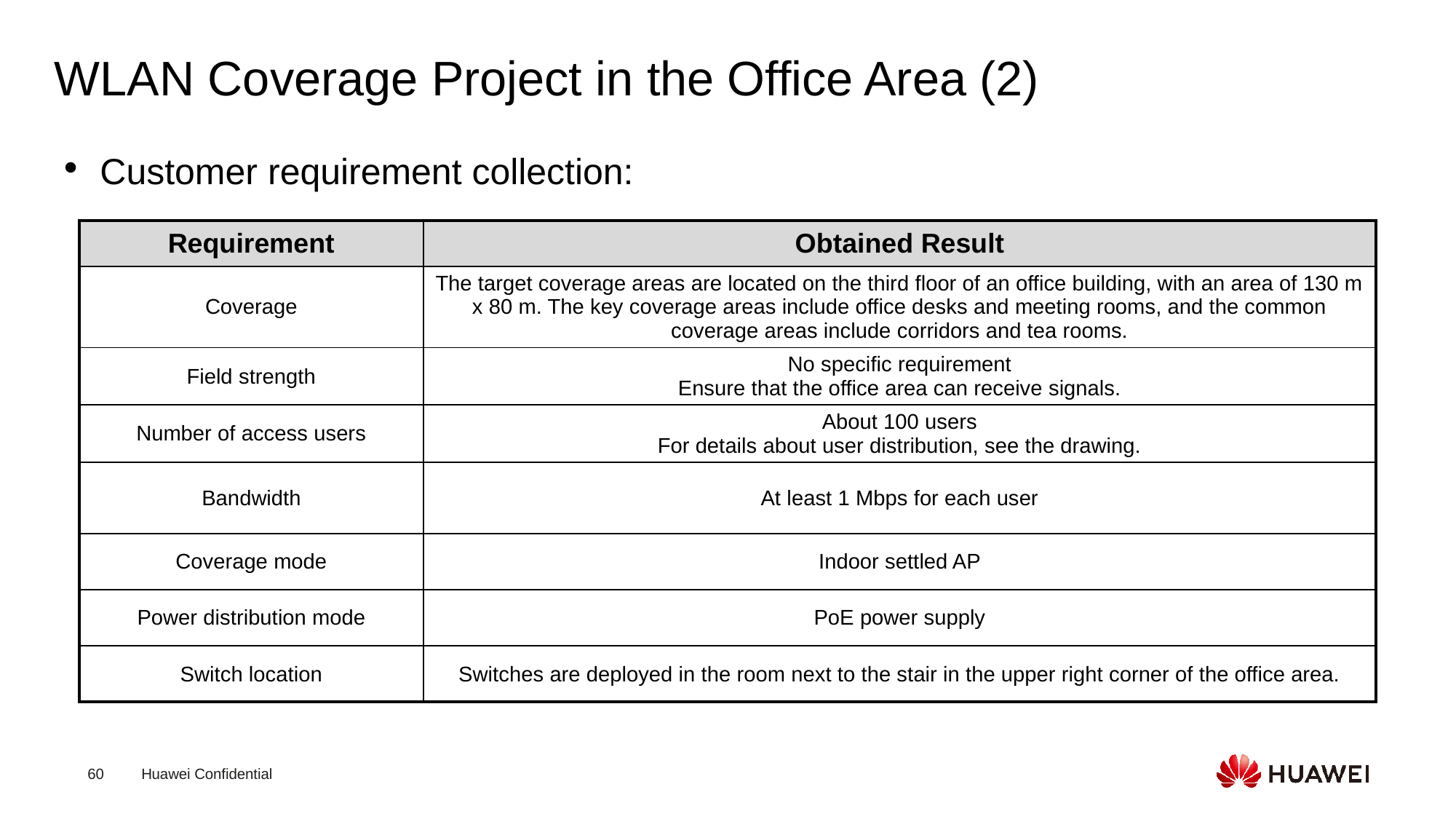

# WLAN Coverage Project in the Office Area (2)
Customer requirement collection:

| Requirement | Obtained Result |
| --- | --- |
| Coverage | The target coverage areas are located on the third floor of an office building, with an area of 130 m x 80 m. The key coverage areas include office desks and meeting rooms, and the common coverage areas include corridors and tea rooms. |
| Field strength | No specific requirement Ensure that the office area can receive signals. |
| Number of access users | About 100 users For details about user distribution, see the drawing. |
| Bandwidth | At least 1 Mbps for each user |
| Coverage mode | Indoor settled AP |
| Power distribution mode | PoE power supply |
| Switch location | Switches are deployed in the room next to the stair in the upper right corner of the office area. |